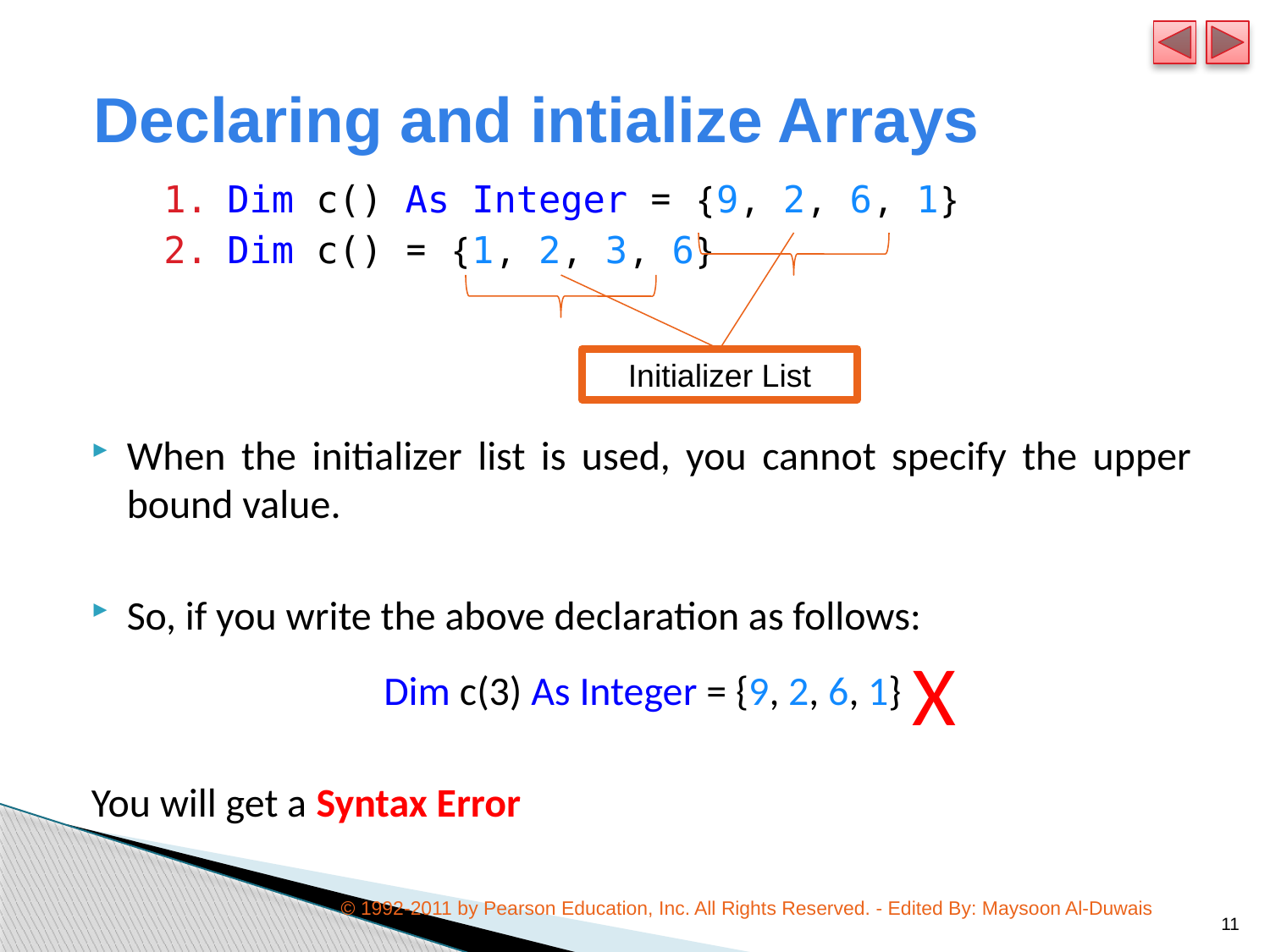

# Declaring and intialize Arrays

Dim c() As Integer = {9, 2, 6, 1}
Dim c() = {1, 2, 3, 6}

When the initializer list is used, you cannot specify the upper bound value.

So, if you write the above declaration as follows:

Dim c(3) As Integer = {9, 2, 6, 1}

You will get a Syntax Error

Initializer List
X
© 1992-2011 by Pearson Education, Inc. All Rights Reserved. - Edited By: Maysoon Al-Duwais
11